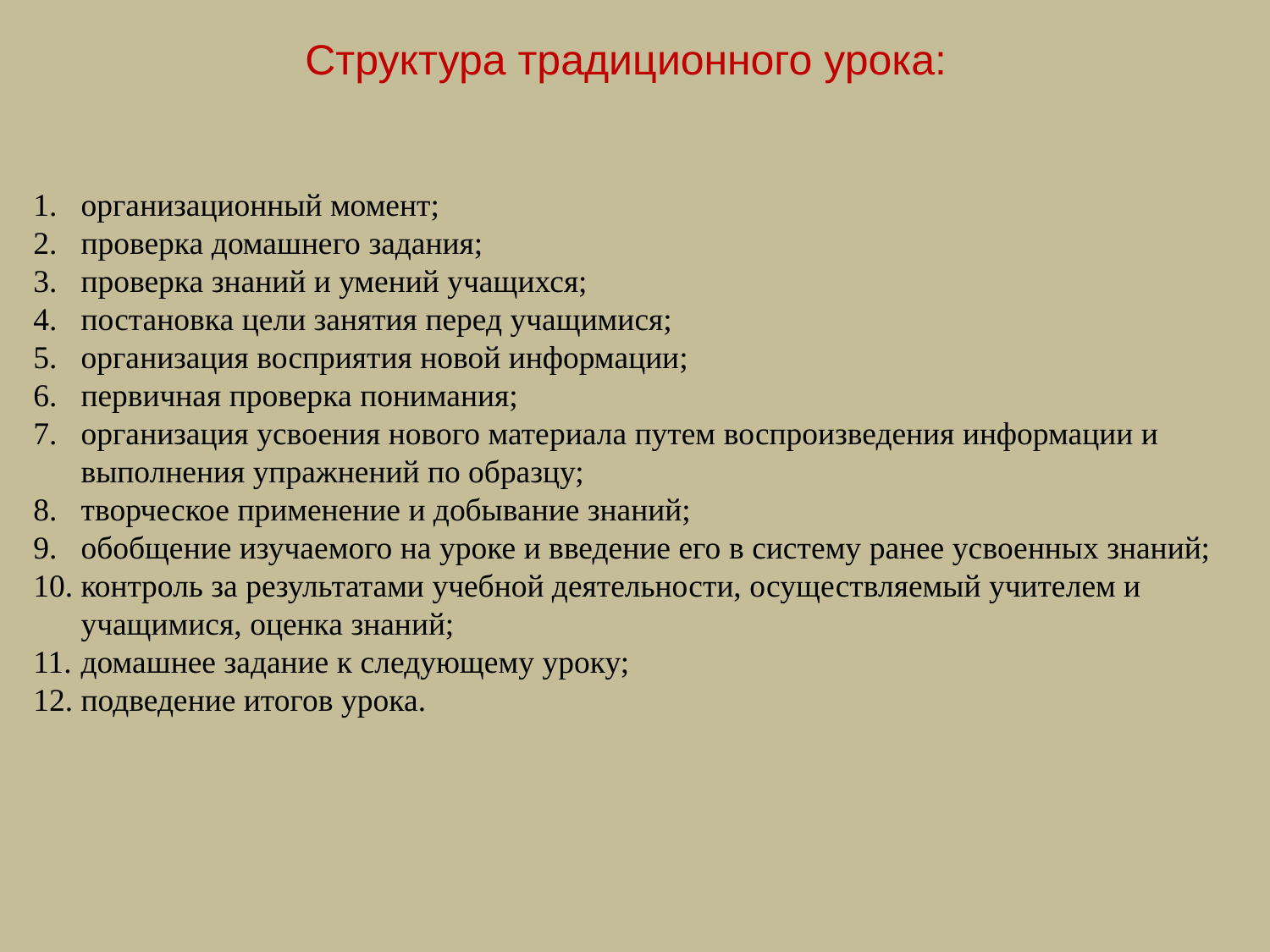

Структура традиционного урока:

организационный момент;
проверка домашнего задания;
проверка знаний и умений учащихся;
постановка цели занятия перед учащимися;
организация восприятия новой информации;
первичная проверка понимания;
организация усвоения нового материала путем воспроизведения информации и выполнения упражнений по образцу;
творческое применение и добывание знаний;
обобщение изучаемого на уроке и введение его в систему ранее усвоенных знаний;
контроль за результатами учебной деятельности, осуществляемый учителем и учащимися, оценка знаний;
домашнее задание к следующему уроку;
подведение итогов урока.